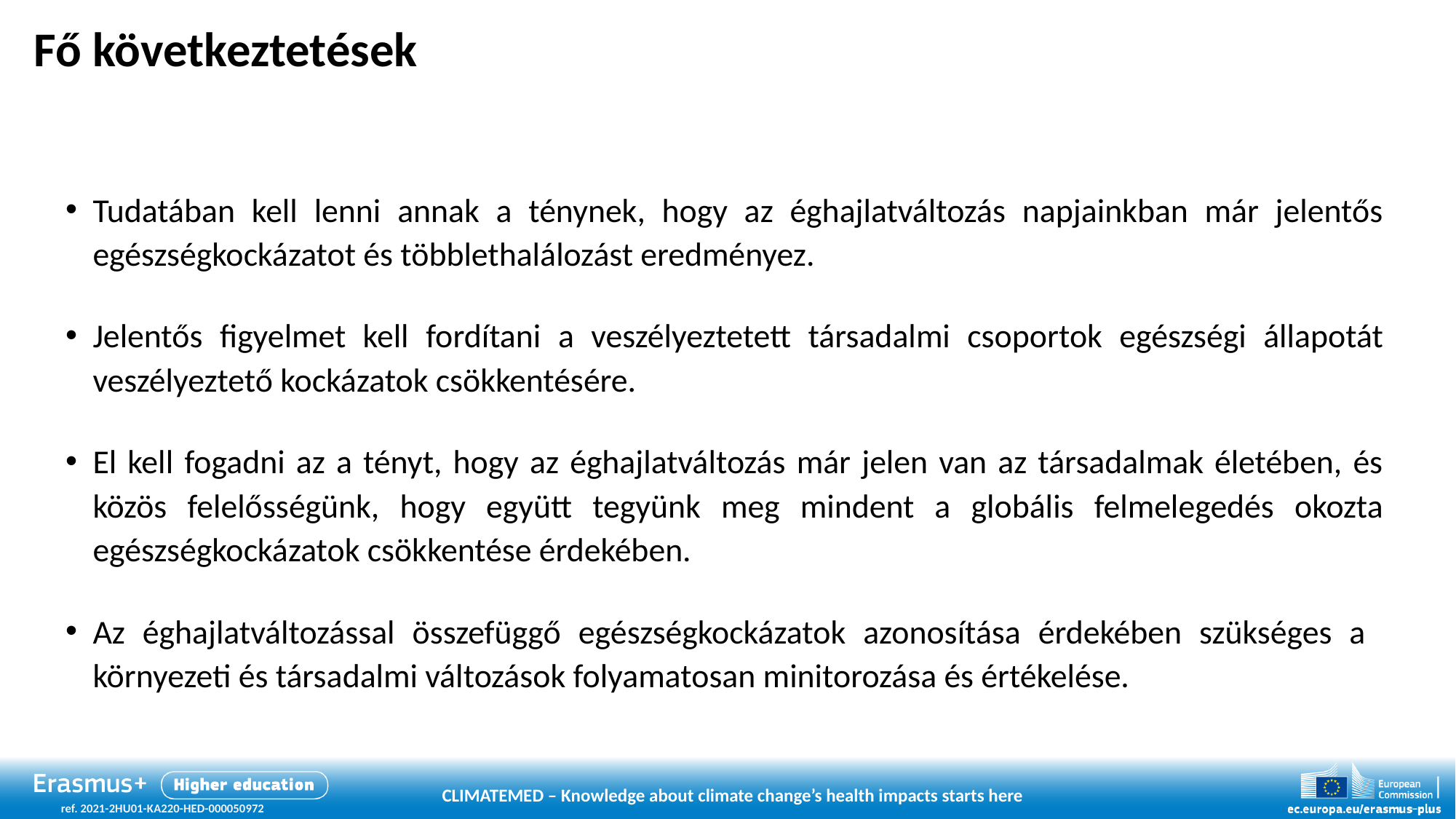

# Fő következtetések
Tudatában kell lenni annak a ténynek, hogy az éghajlatváltozás napjainkban már jelentős egészségkockázatot és többlethalálozást eredményez.
Jelentős figyelmet kell fordítani a veszélyeztetett társadalmi csoportok egészségi állapotát veszélyeztető kockázatok csökkentésére.
El kell fogadni az a tényt, hogy az éghajlatváltozás már jelen van az társadalmak életében, és közös felelősségünk, hogy együtt tegyünk meg mindent a globális felmelegedés okozta egészségkockázatok csökkentése érdekében.
Az éghajlatváltozással összefüggő egészségkockázatok azonosítása érdekében szükséges a  környezeti és társadalmi változások folyamatosan minitorozása és értékelése.